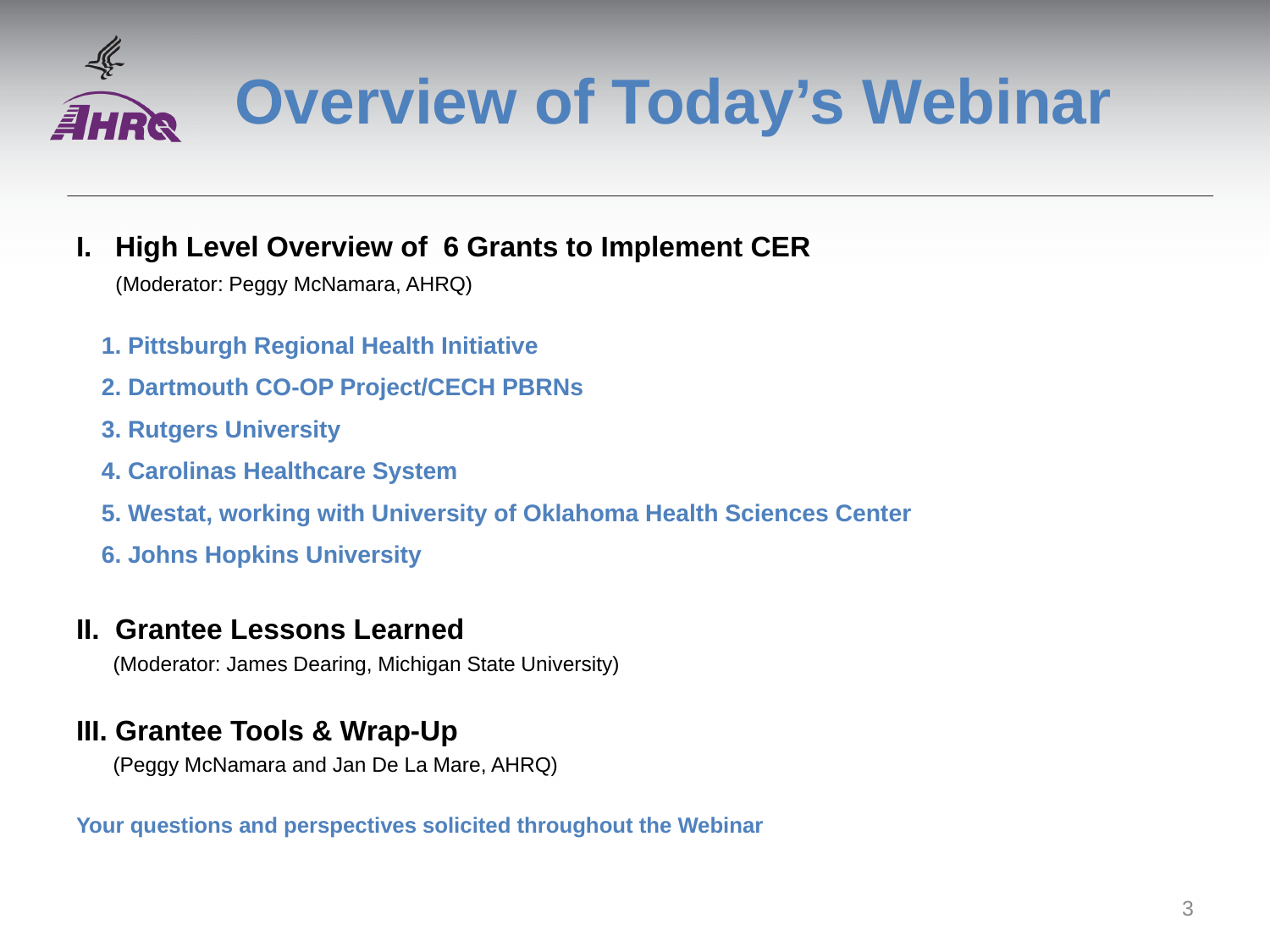

# Overview of Today’s Webinar
I.   High Level Overview of  6 Grants to Implement CER
      (Moderator: Peggy McNamara, AHRQ)

1. Pittsburgh Regional Health Initiative
2. Dartmouth CO-OP Project/CECH PBRNs
3. Rutgers University
4. Carolinas Healthcare System
5. Westat, working with University of Oklahoma Health Sciences Center
6. Johns Hopkins University

II.  Grantee Lessons Learned
      (Moderator: James Dearing, Michigan State University)

III. Grantee Tools & Wrap-Up
      (Peggy McNamara and Jan De La Mare, AHRQ)

Your questions and perspectives solicited throughout the Webinar
3